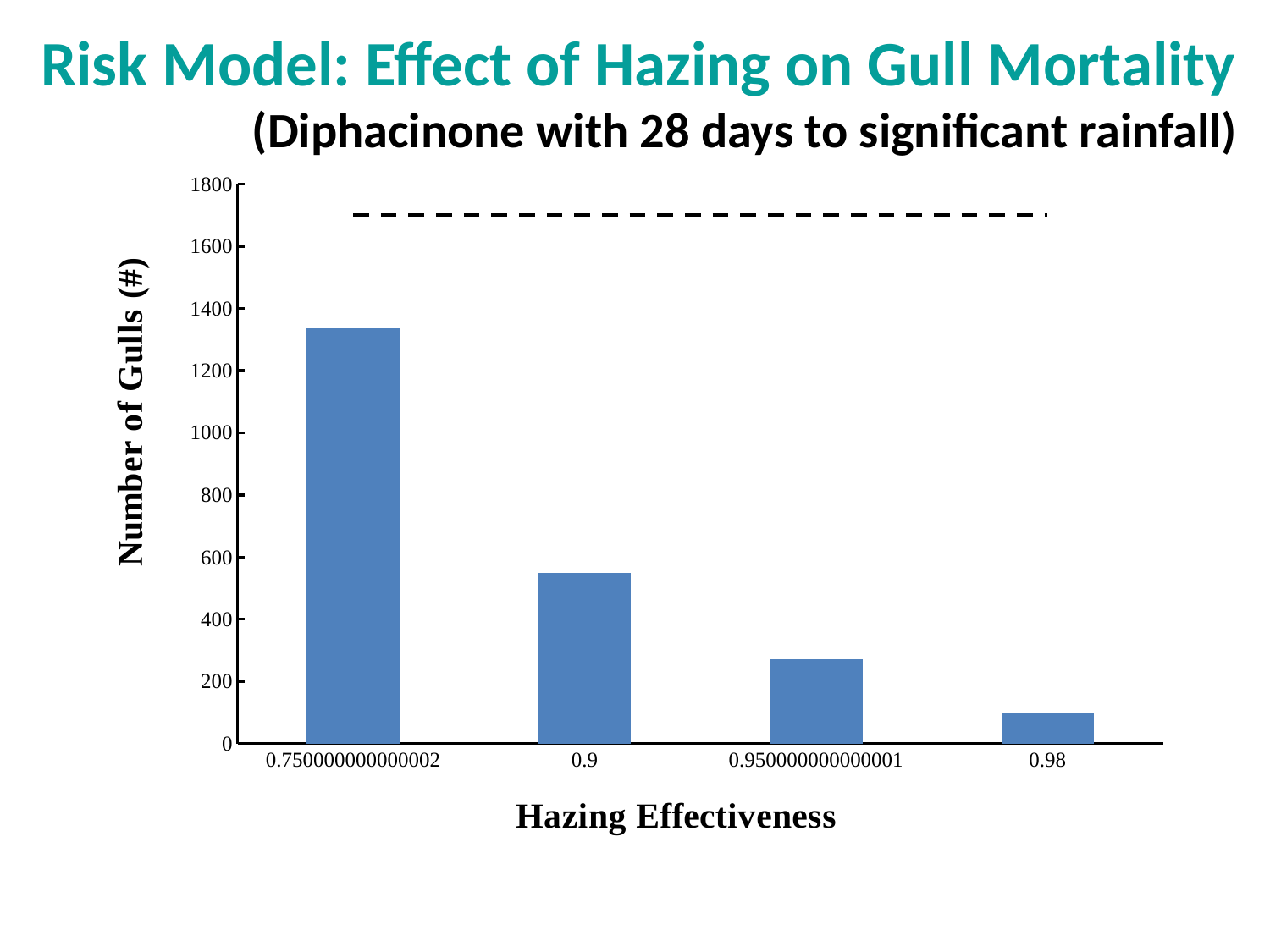

Risk Model: Effect of Hazing on Gull Mortality
(Diphacinone with 28 days to significant rainfall)

### Chart

| Category |  |  |
|---|---|---|
| 0.75000000000000167 | 1337.0 | 1700.0 |
| 0.9 | 549.0 | 1700.0 |
| 0.95000000000000062 | 271.0 | 1700.0 |
| 0.98 | 101.0 | 1700.0 |